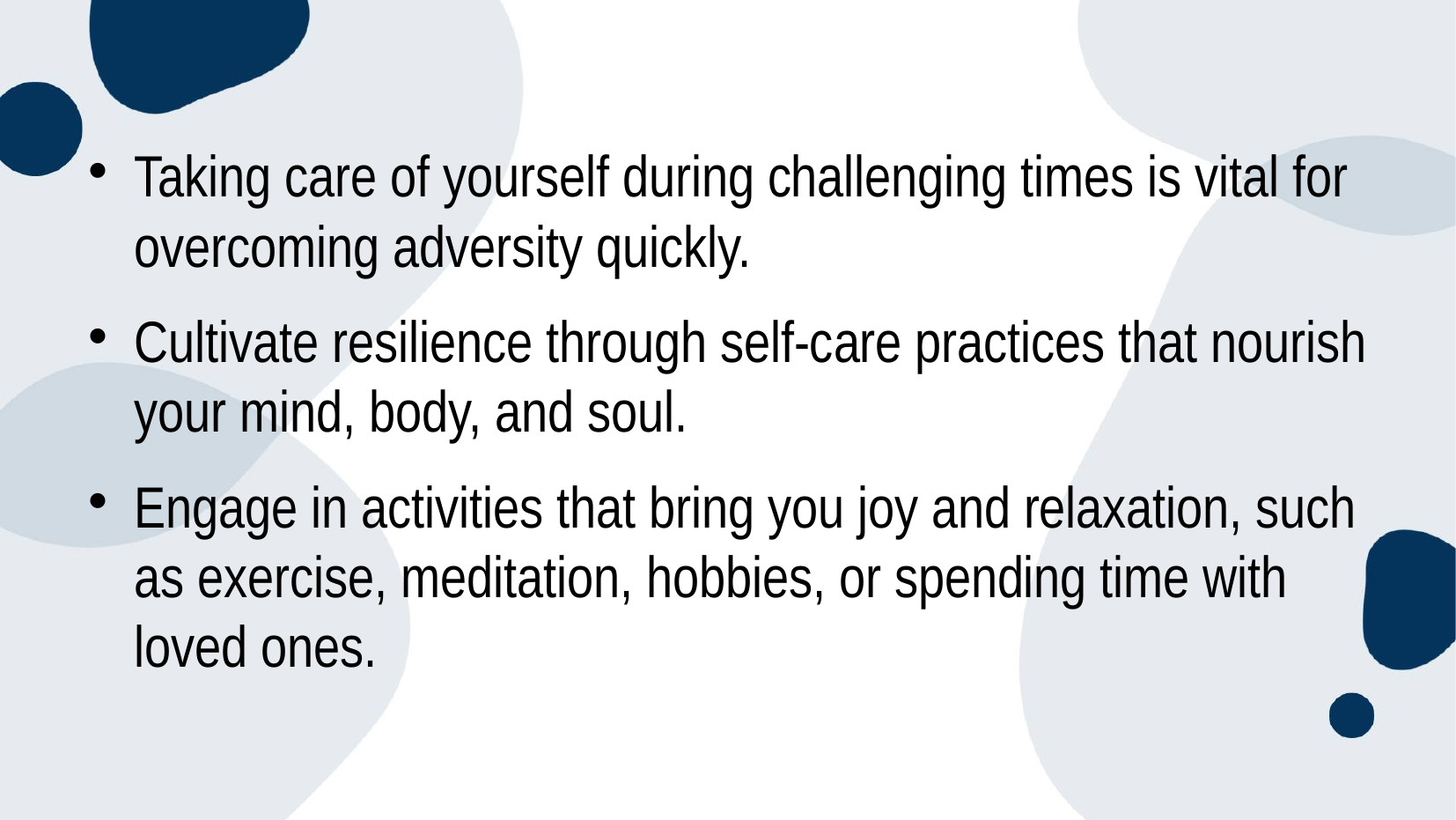

# Taking care of yourself during challenging times is vital for overcoming adversity quickly.
Cultivate resilience through self-care practices that nourish your mind, body, and soul.
Engage in activities that bring you joy and relaxation, such as exercise, meditation, hobbies, or spending time with loved ones.